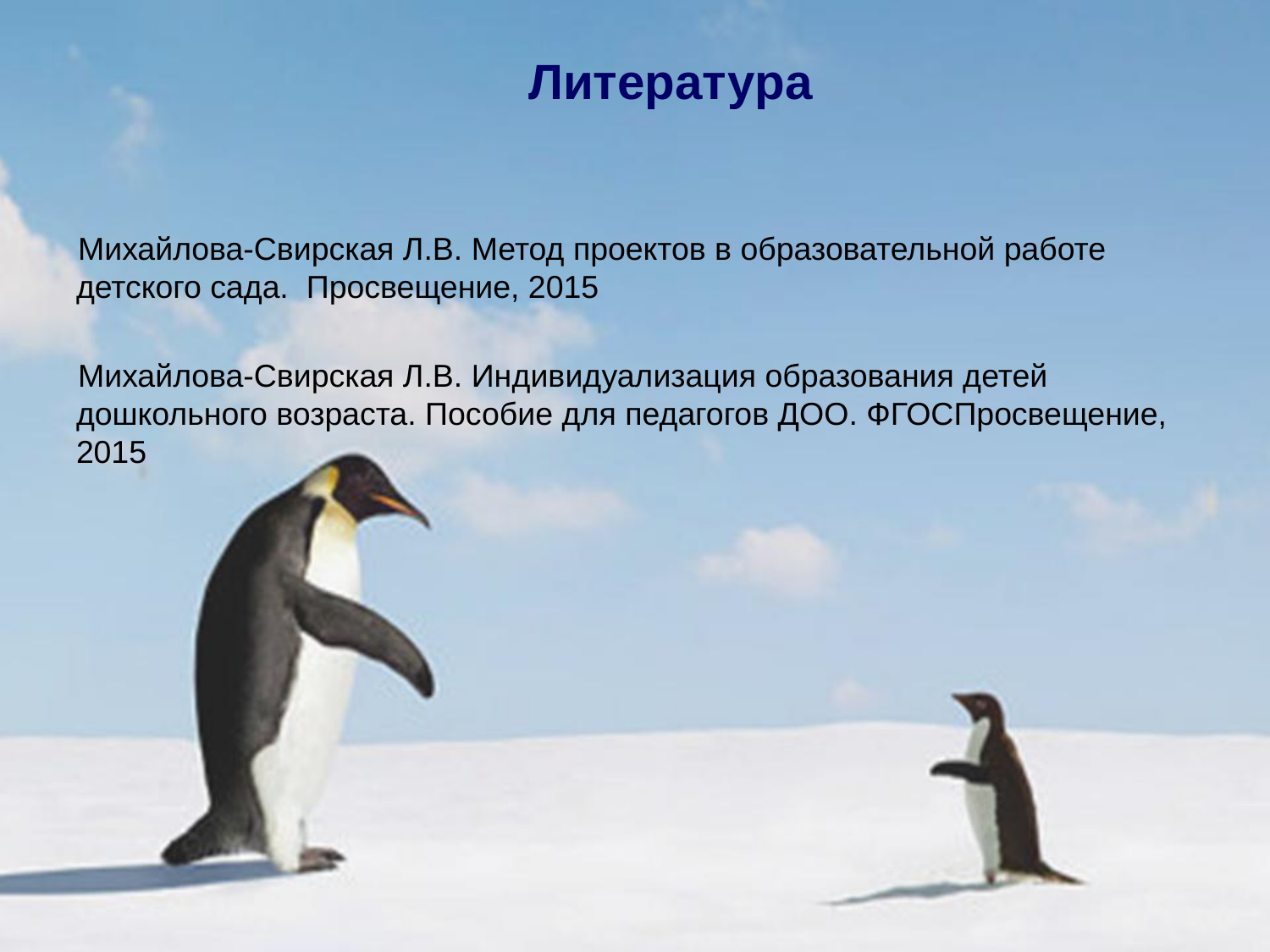

# Литература
Михайлова-Свирская Л.В. Метод проектов в образовательной работе детского сада.  Просвещение, 2015

Михайлова-Свирская Л.В. Индивидуализация образования детей дошкольного возраста. Пособие для педагогов ДОО. ФГОСПросвещение, 2015